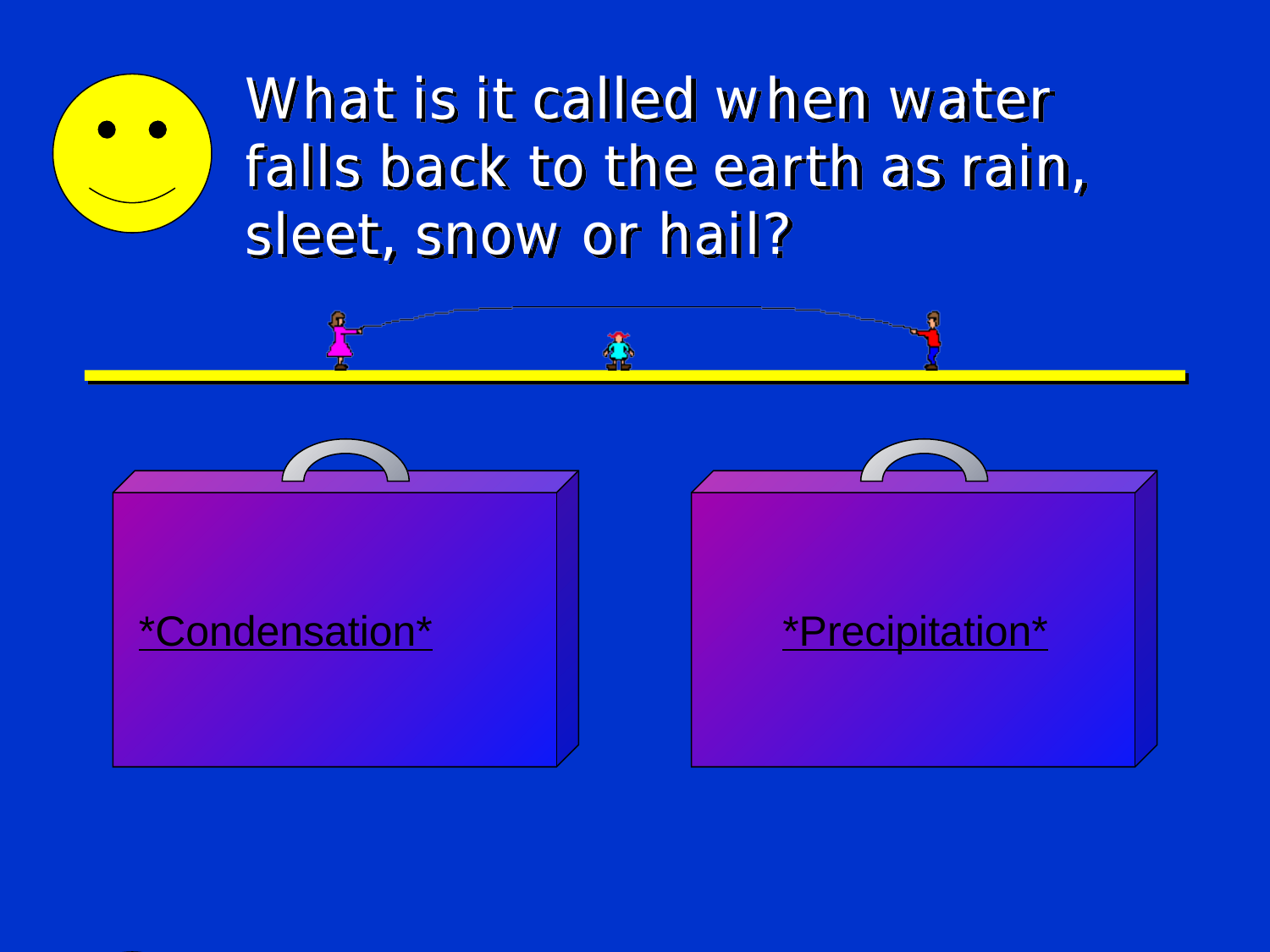

# What is it called when water falls back to the earth as rain, sleet, snow or hail?
*Condensation*
*Precipitation*